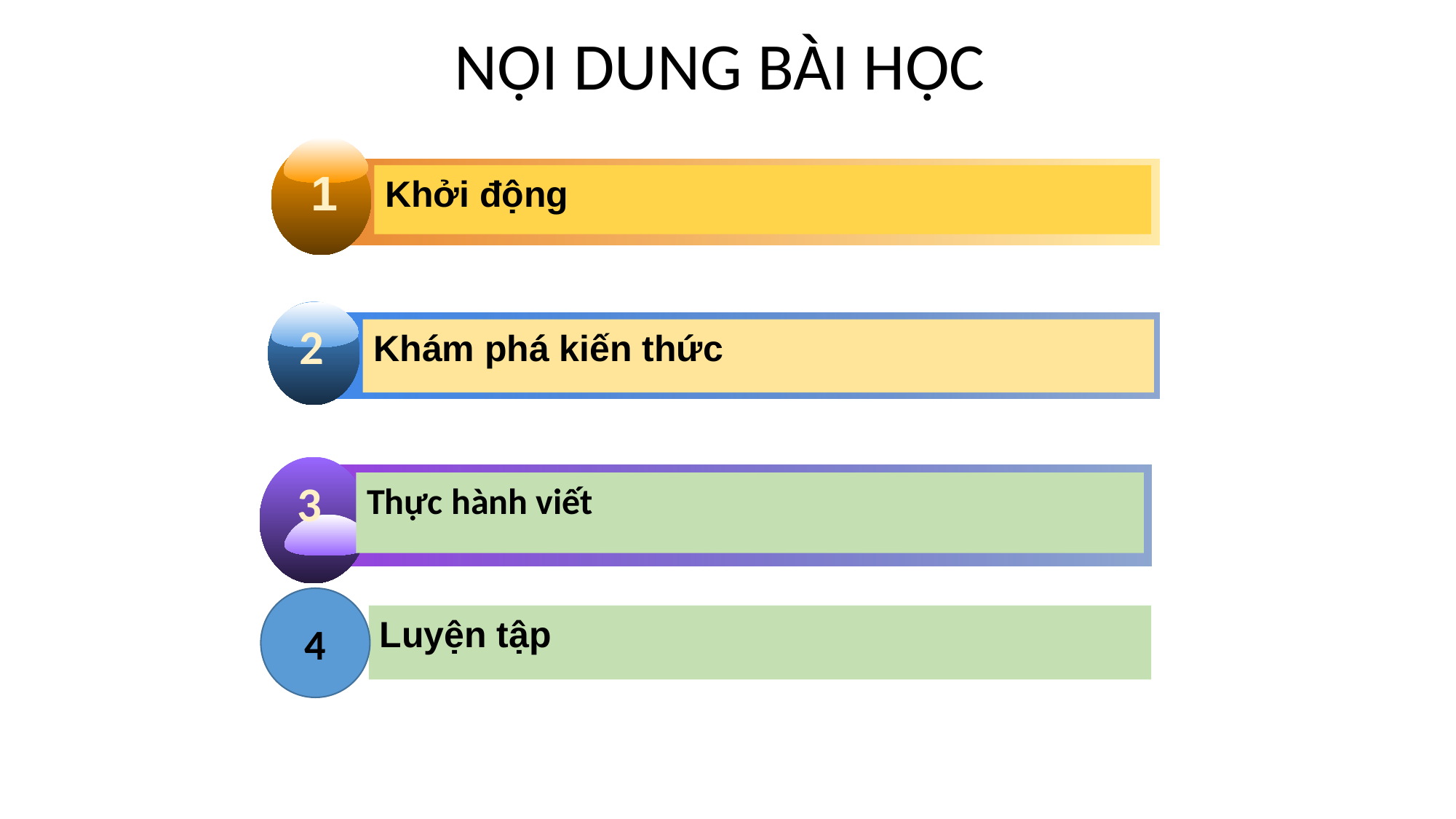

# NỘI DUNG BÀI HỌC

1

Khởi động

2

Khám phá kiến thức

3

Thực hành viết
4
Luyện tập
2